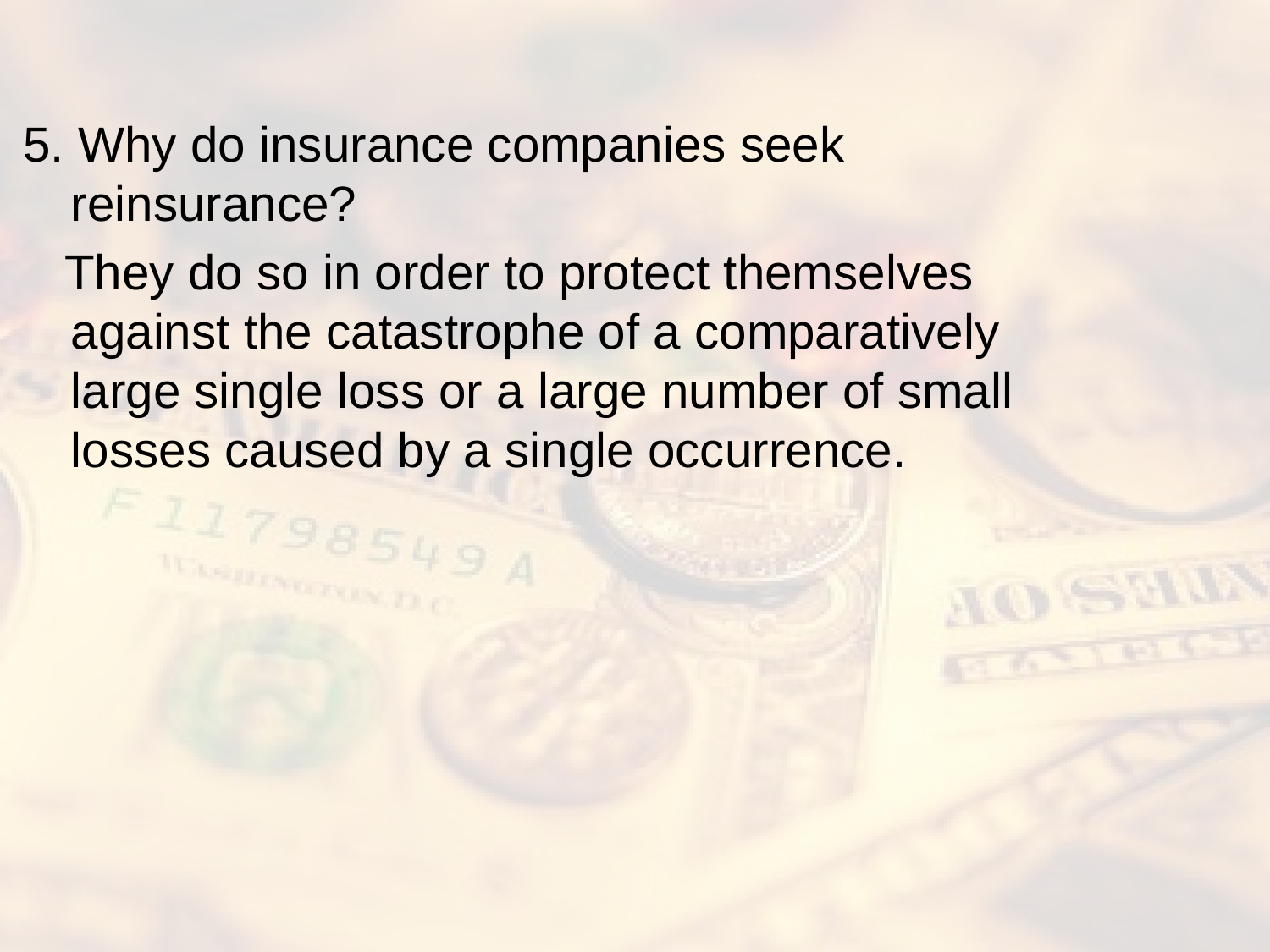

#
5. Why do insurance companies seek reinsurance?
   They do so in order to protect themselves against the catastrophe of a comparatively large single loss or a large number of small losses caused by a single occurrence.